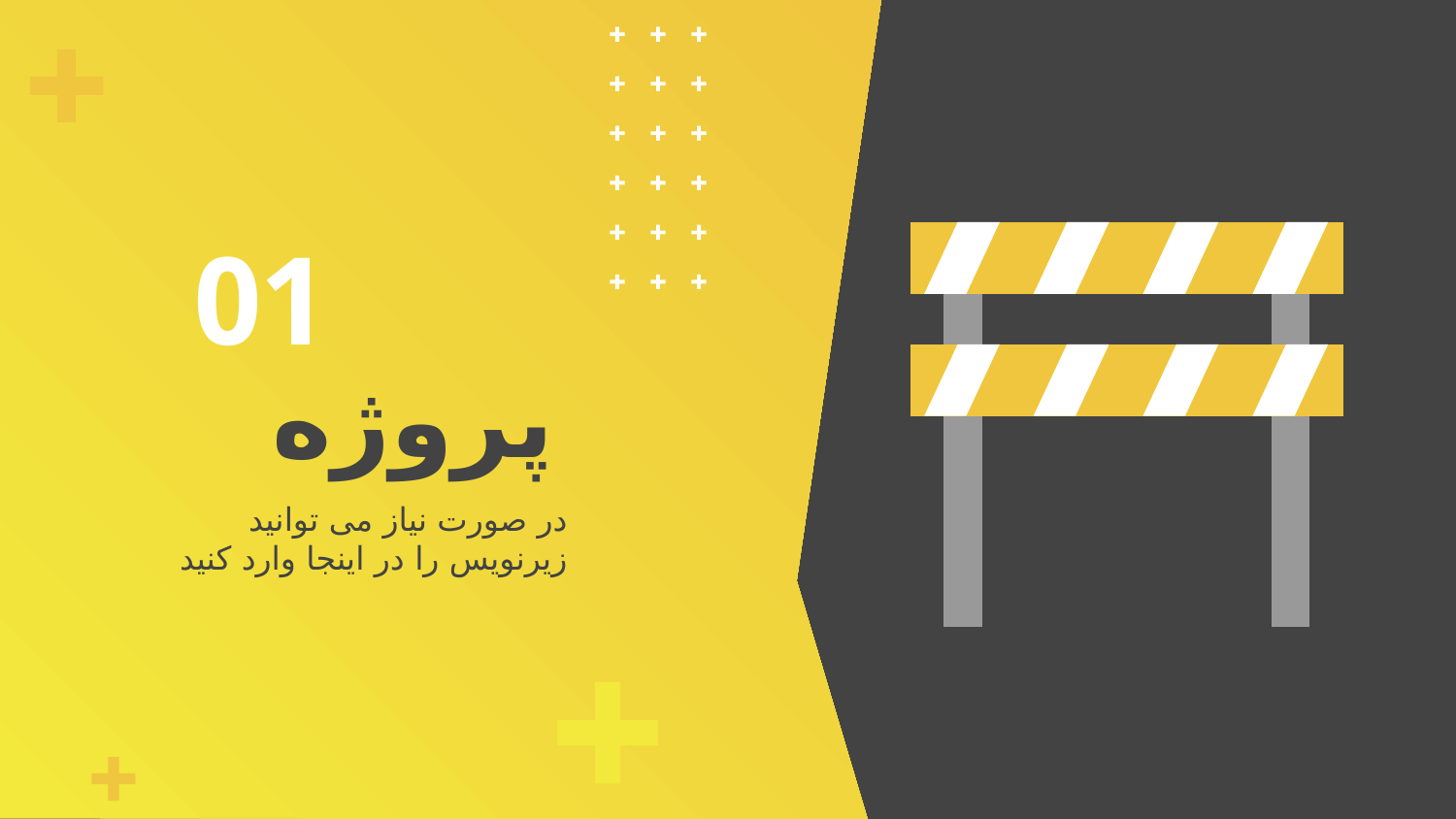

01
# پروژه
در صورت نیاز می توانید زیرنویس را در اینجا وارد کنید